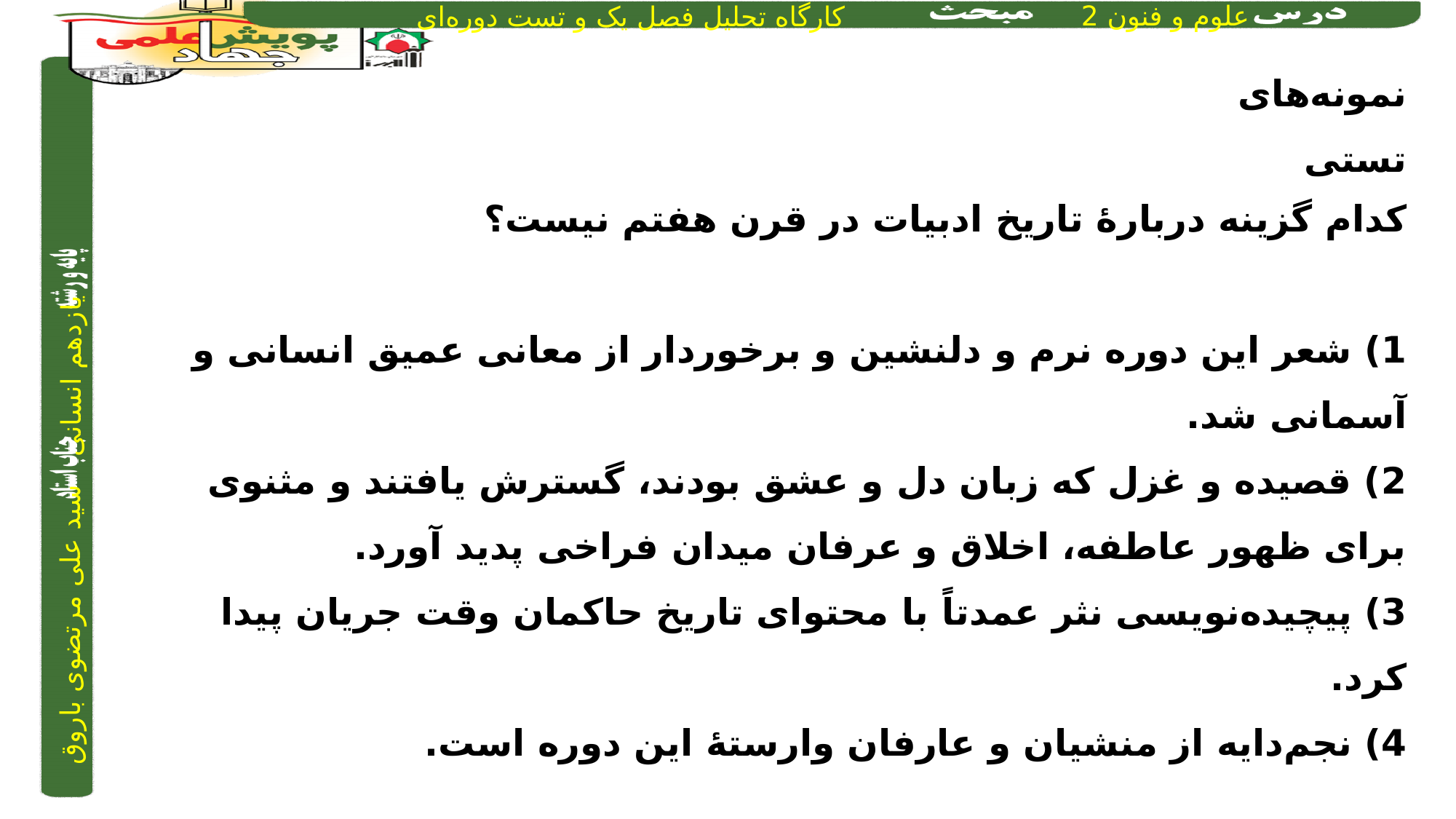

نمونه‌های تستی

کدام گزینه دربارۀ تاریخ ادبیات در قرن هفتم نیست؟

1) شعر این دوره نرم و دلنشین و برخوردار از معانی عمیق انسانی و آسمانی شد.
2) قصیده و غزل که زبان دل و عشق بودند، گسترش یافتند و مثنوی برای ظهور عاطفه، اخلاق و عرفان میدان فراخی پدید آورد.
3) پیچیده‌نویسی نثر عمدتاً با محتوای تاریخ حاکمان وقت جریان پیدا کرد.
4) نجم‌دایه از منشیان و عارفان وارستۀ این دوره است.

2